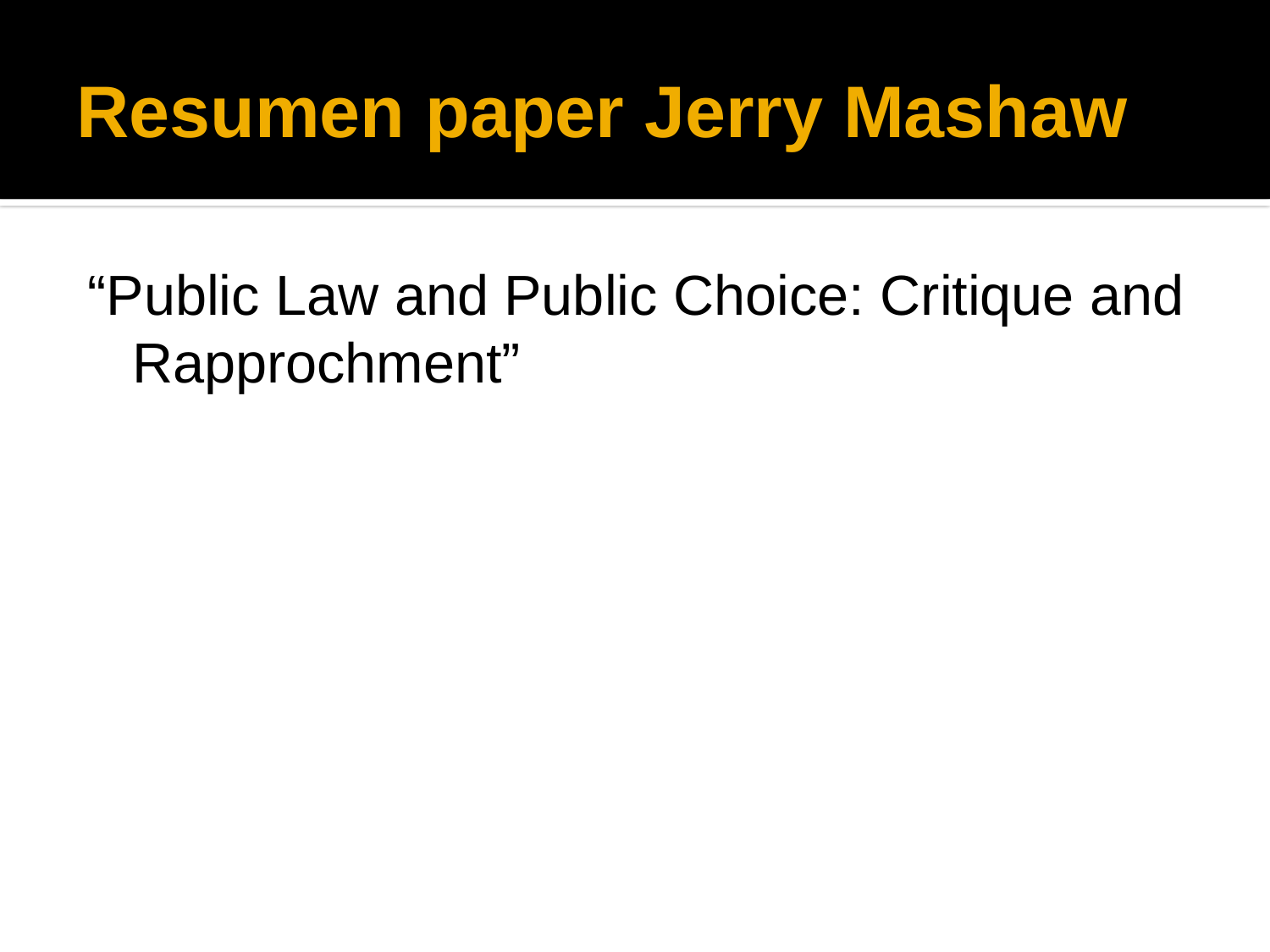

# Resumen paper Jerry Mashaw
“Public Law and Public Choice: Critique and Rapprochment”